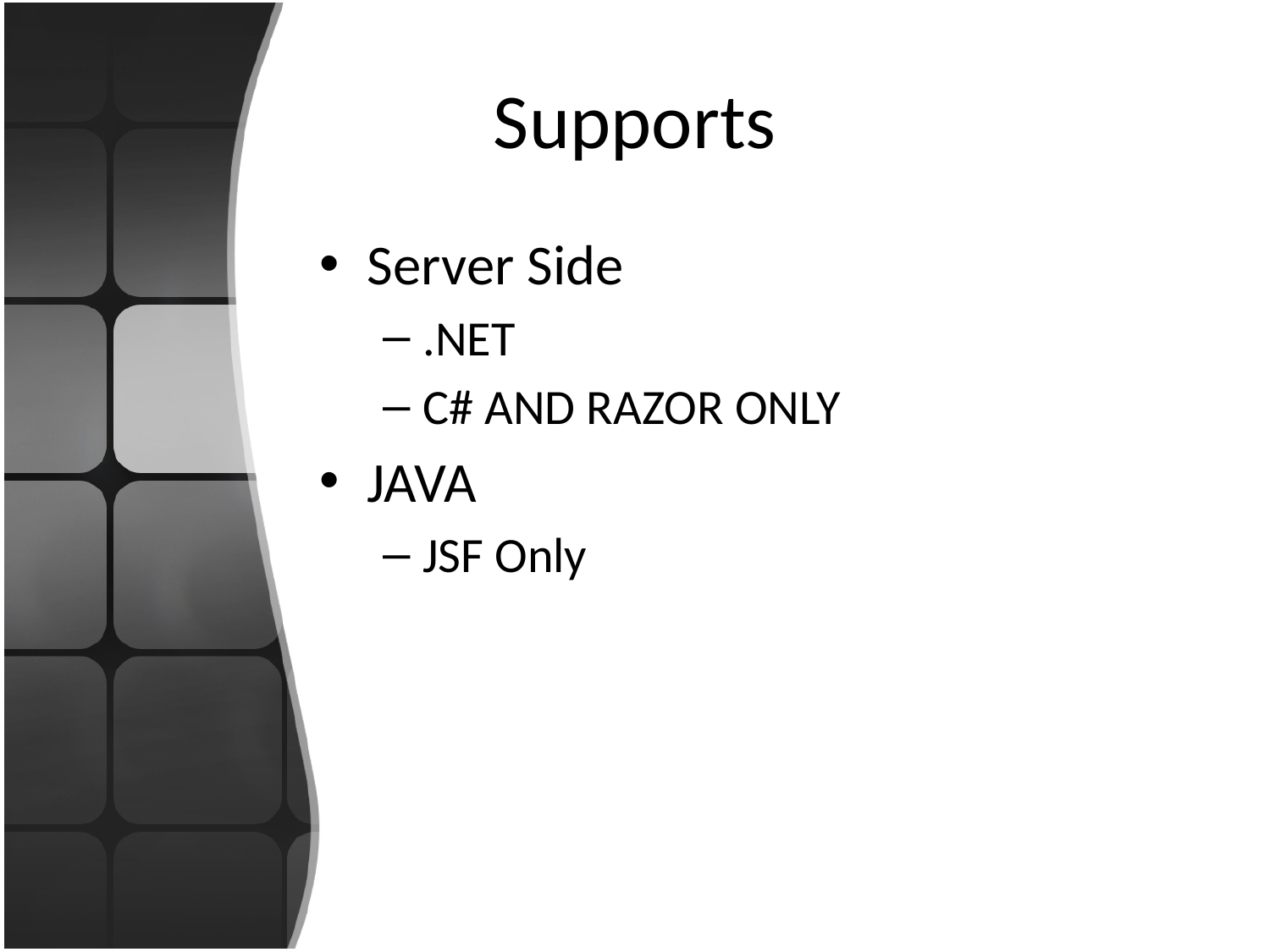

# Supports
Server Side
.NET
C# AND RAZOR ONLY
JAVA
JSF Only